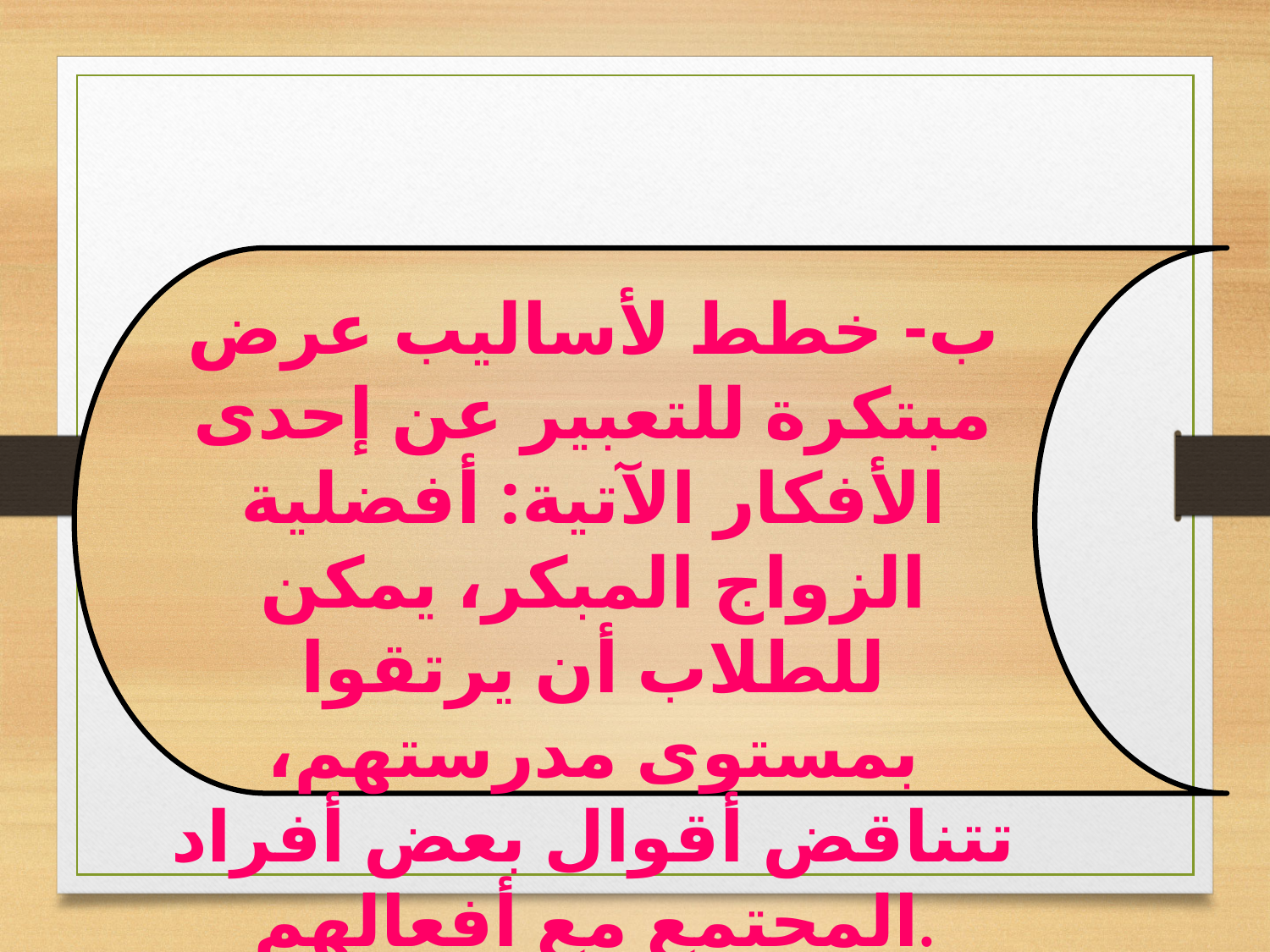

ب- خطط لأساليب عرض مبتكرة للتعبير عن إحدى الأفكار الآتية: أفضلية الزواج المبكر، يمكن للطلاب أن يرتقوا بمستوى مدرستهم، تتناقض أقوال بعض أفراد المجتمع مع أفعالهم.